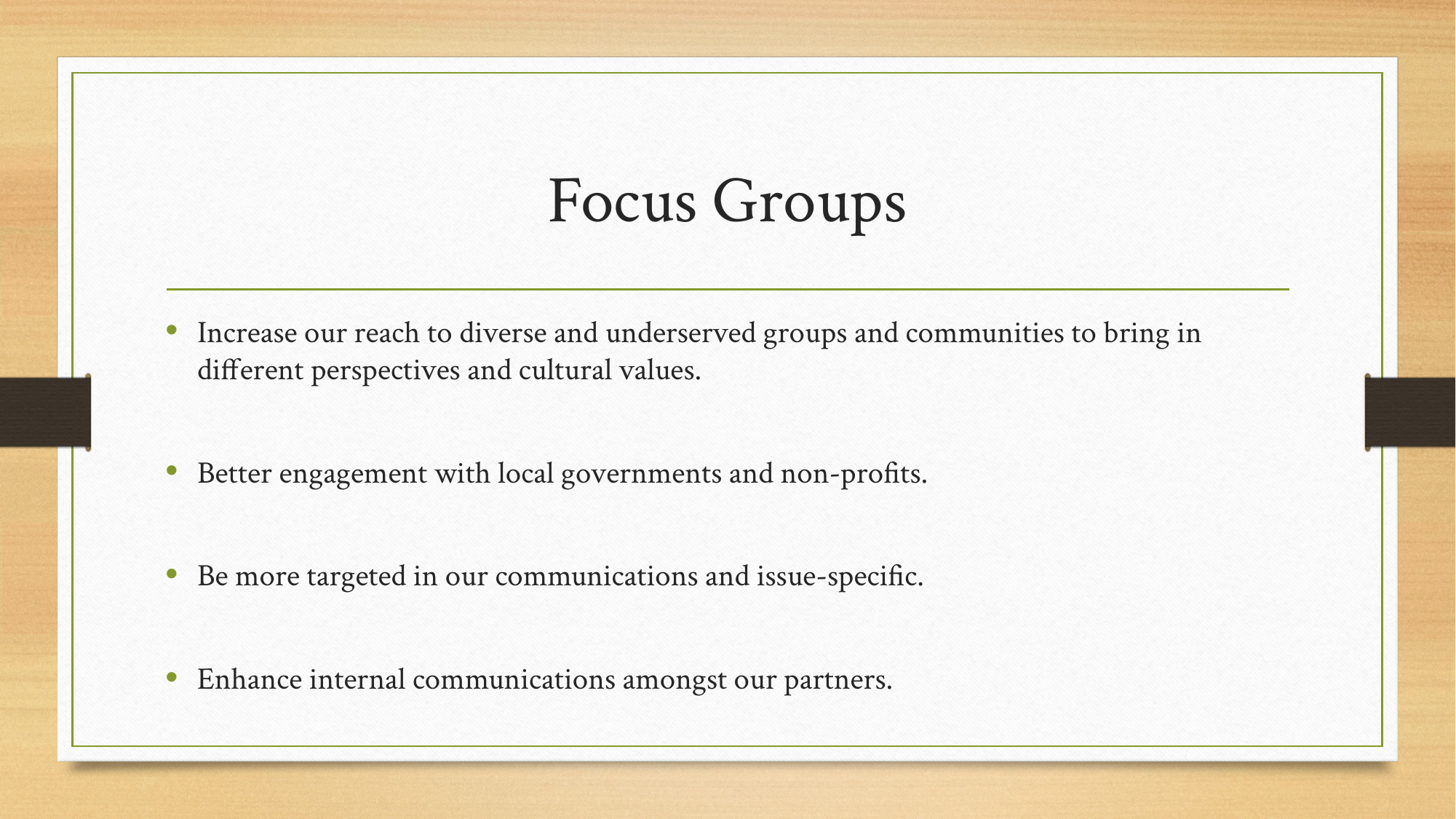

# Focus Groups
Increase our reach to diverse and underserved groups and communities to bring in different perspectives and cultural values.

Better engagement with local governments and non-profits.

Be more targeted in our communications and issue-specific.

Enhance internal communications amongst our partners.